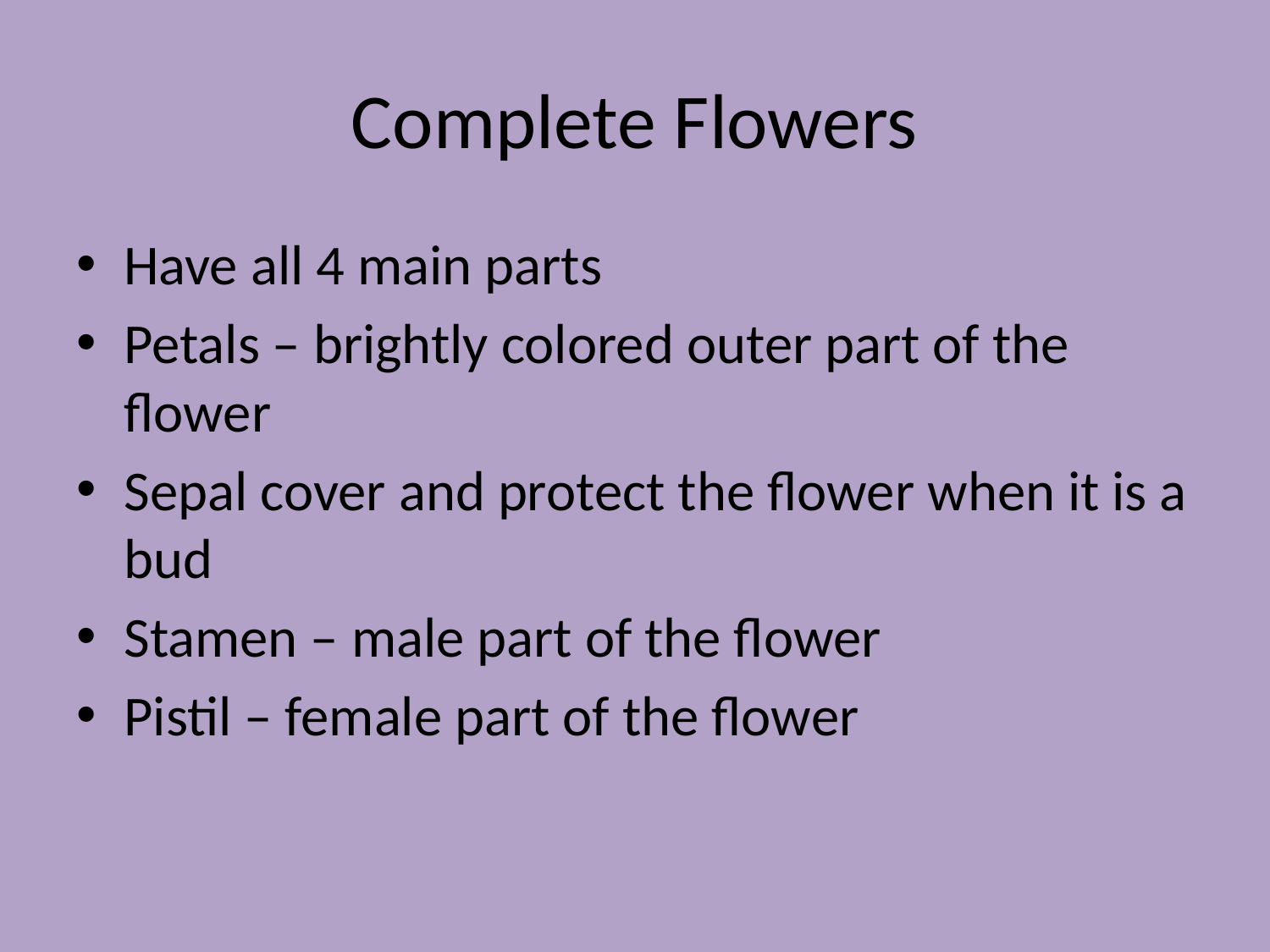

# Complete Flowers
Have all 4 main parts
Petals – brightly colored outer part of the flower
Sepal cover and protect the flower when it is a bud
Stamen – male part of the flower
Pistil – female part of the flower